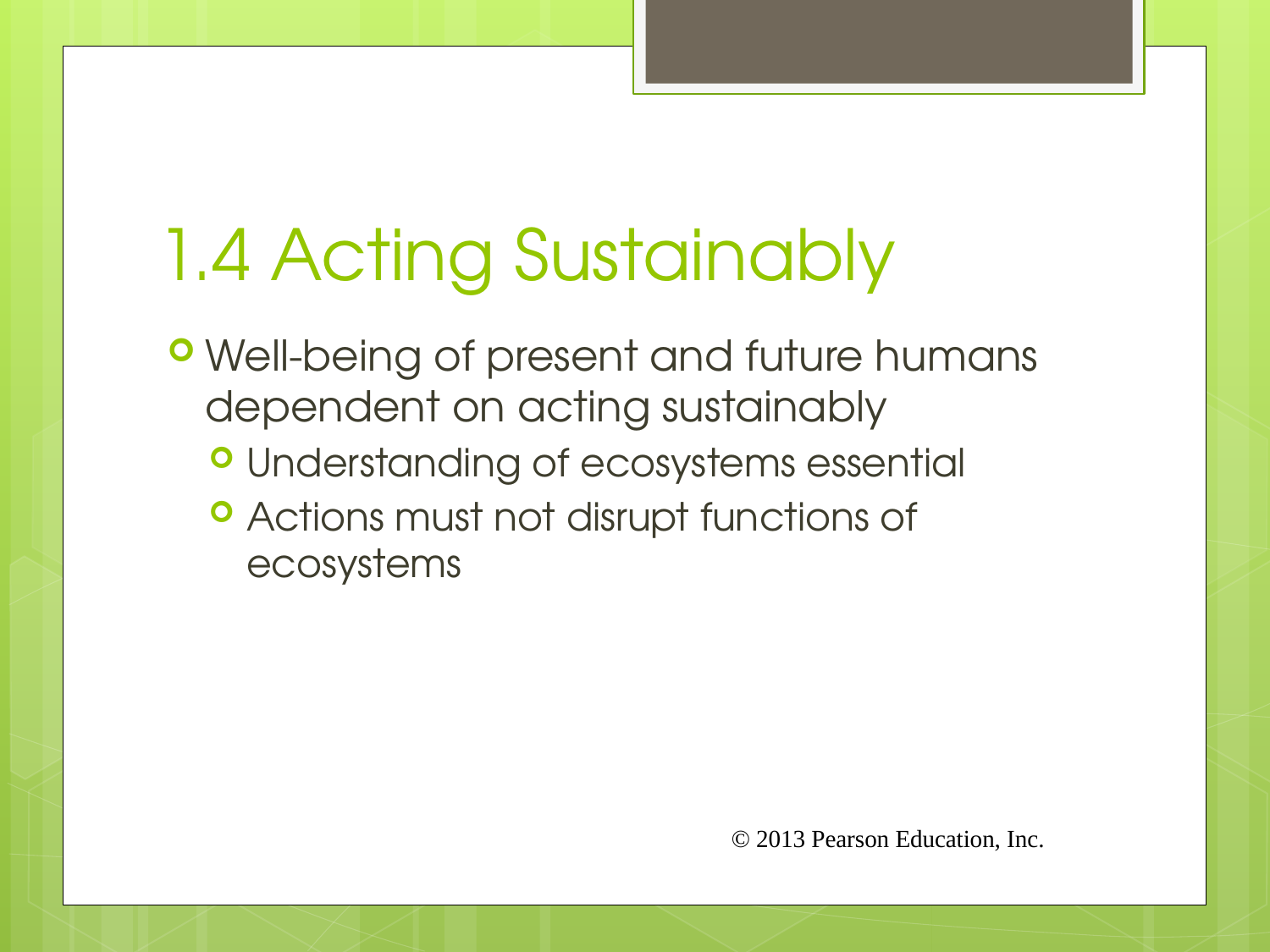

# 1.4 Acting Sustainably
Well-being of present and future humans dependent on acting sustainably
Understanding of ecosystems essential
Actions must not disrupt functions of ecosystems
© 2013 Pearson Education, Inc.